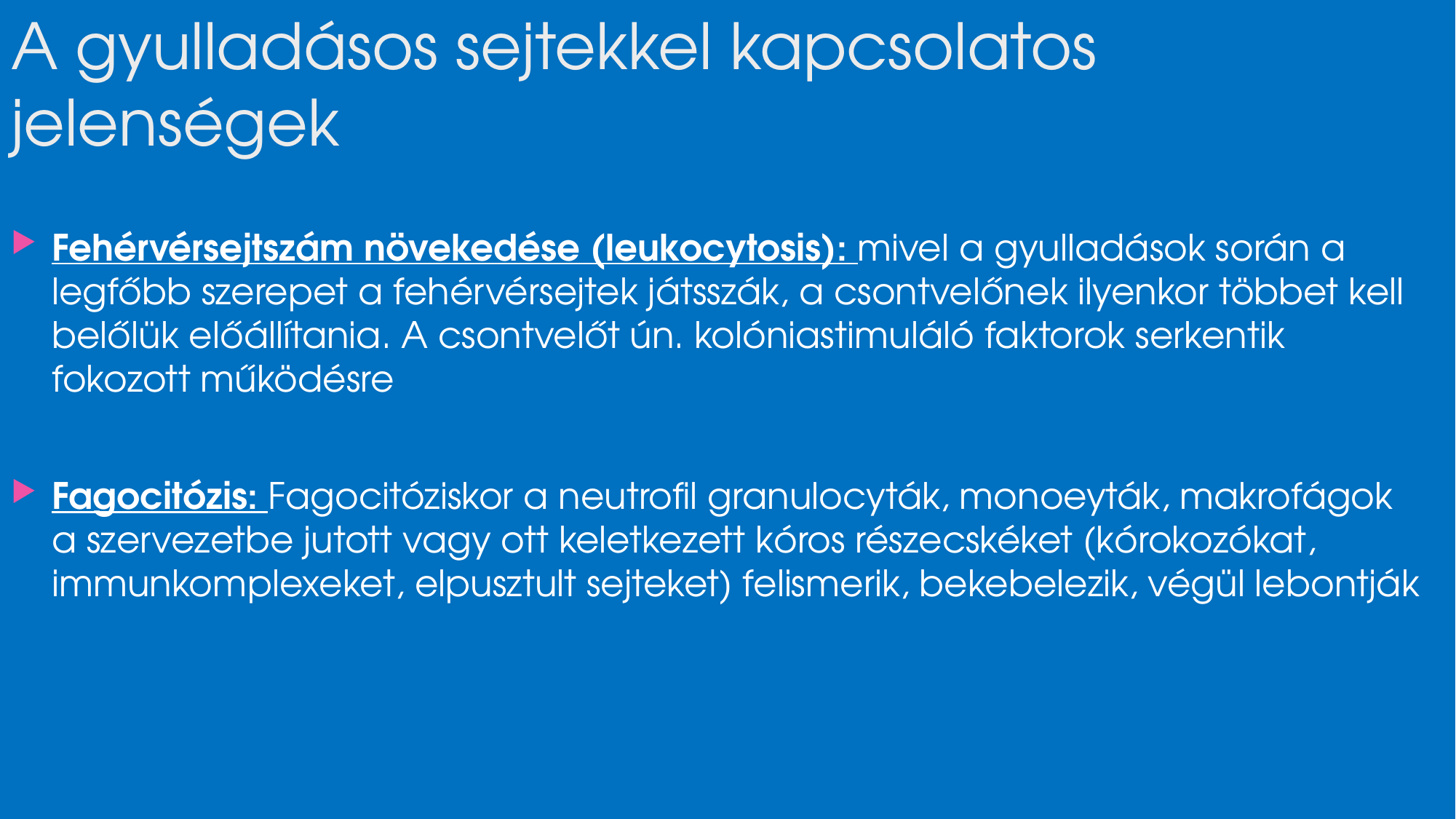

# A gyulladásos sejtekkel kapcsolatos jelenségek

Fehérvérsejtszám növekedése (leukocytosis): mivel a gyulladások során a legfőbb szerepet a fehérvérsejtek játsszák, a csontvelőnek ilyenkor többet kell belőlük előállítania. A csontvelőt ún. kolóniastimuláló faktorok serkentik fokozott működésre

Fagocitózis: Fagocitóziskor a neutrofil granulocyták, monoeyták, makrofágok a szervezetbe jutott vagy ott keletkezett kóros részecskéket (kórokozókat, immunkomplexeket, elpusztult sejteket) felismerik, bekebelezik, végül lebontják